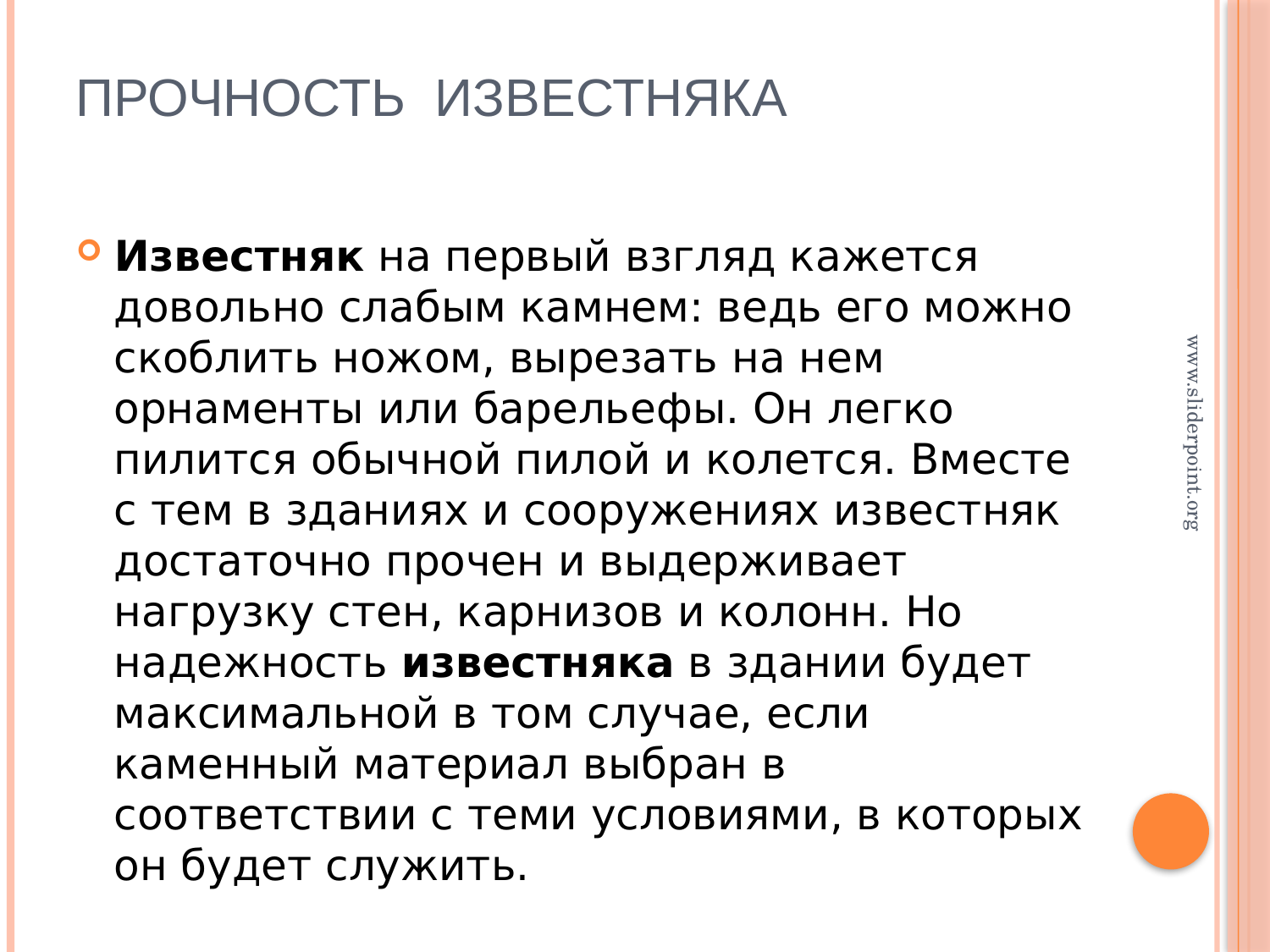

# Прочность  известняка
Известняк на первый взгляд кажется довольно слабым камнем: ведь его можно скоблить ножом, вырезать на нем орнаменты или барельефы. Он легко пилится обычной пилой и колется. Вместе с тем в зданиях и сооружениях известняк достаточно прочен и выдерживает нагрузку стен, карнизов и колонн. Но надежность известняка в здании будет максимальной в том случае, если каменный материал выбран в соответствии с теми условиями, в которых он будет служить.
www.sliderpoint.org